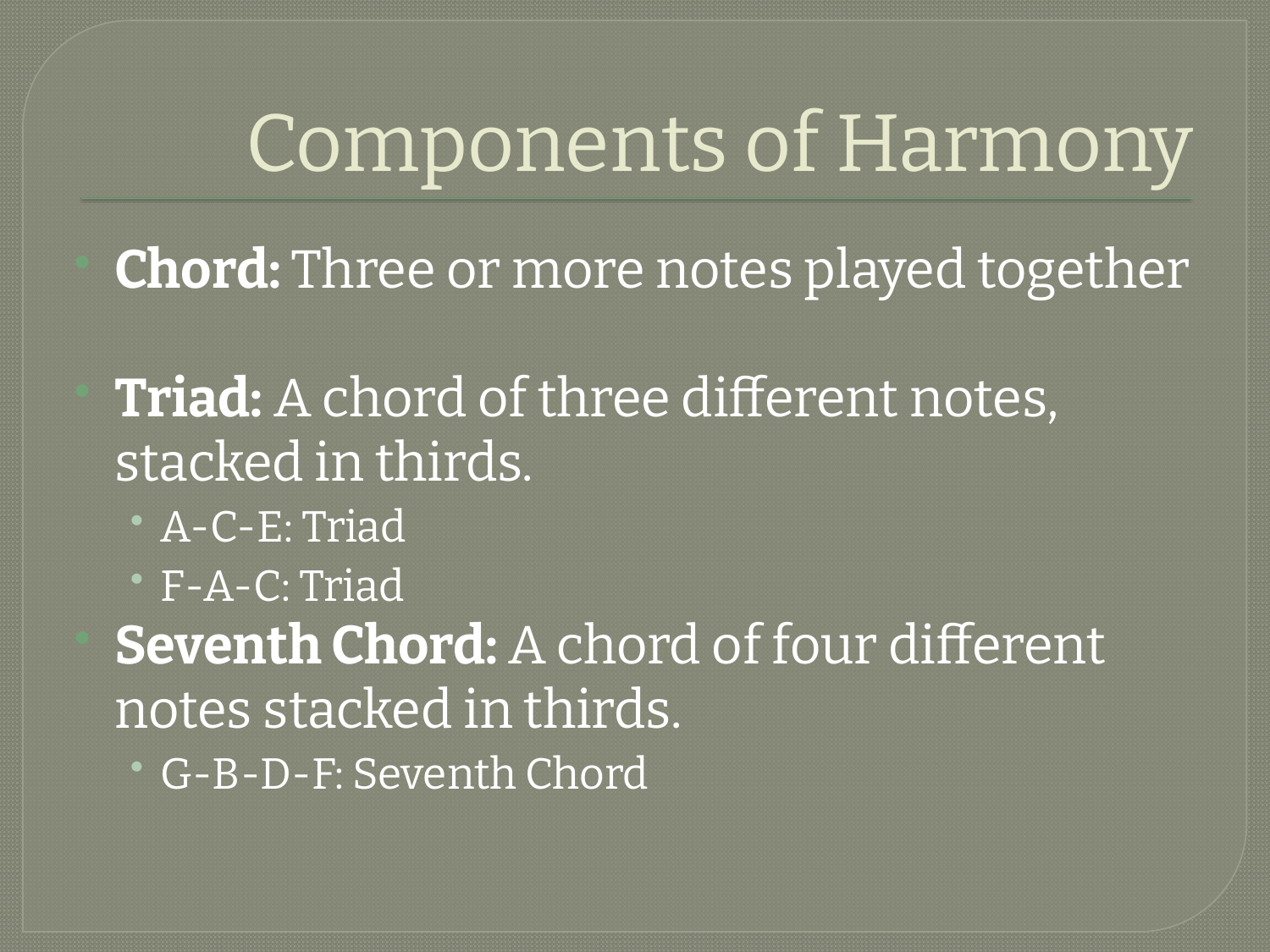

# Components of Harmony
Chord: Three or more notes played together

Triad: A chord of three different notes, stacked in thirds.
A-C-E: Triad
F-A-C: Triad
Seventh Chord: A chord of four different notes stacked in thirds.
G-B-D-F: Seventh Chord